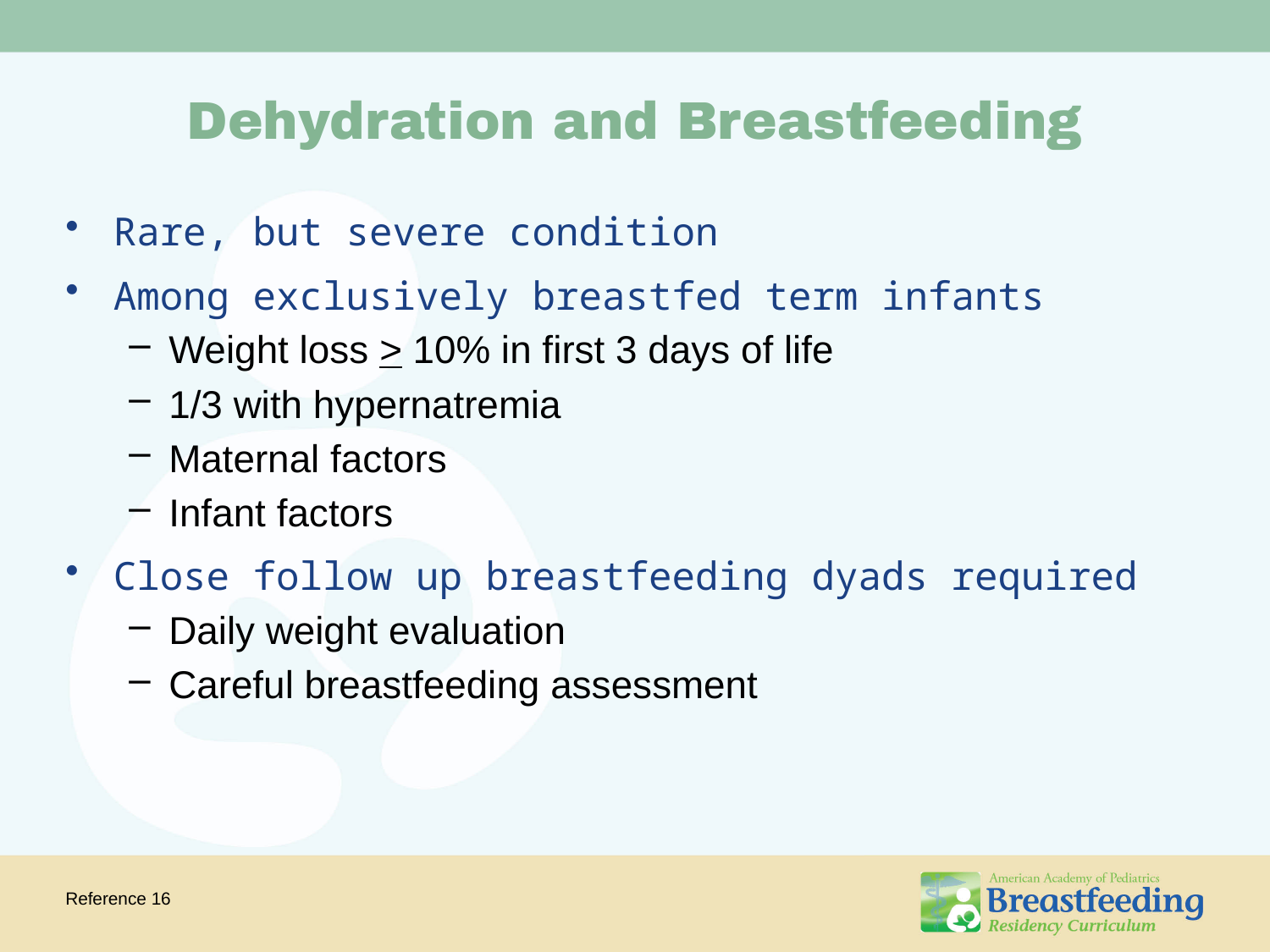

Dehydration and Breastfeeding
Rare, but severe condition
Among exclusively breastfed term infants
Weight loss > 10% in first 3 days of life
1/3 with hypernatremia
Maternal factors
Infant factors
Close follow up breastfeeding dyads required
Daily weight evaluation
Careful breastfeeding assessment
Reference 16